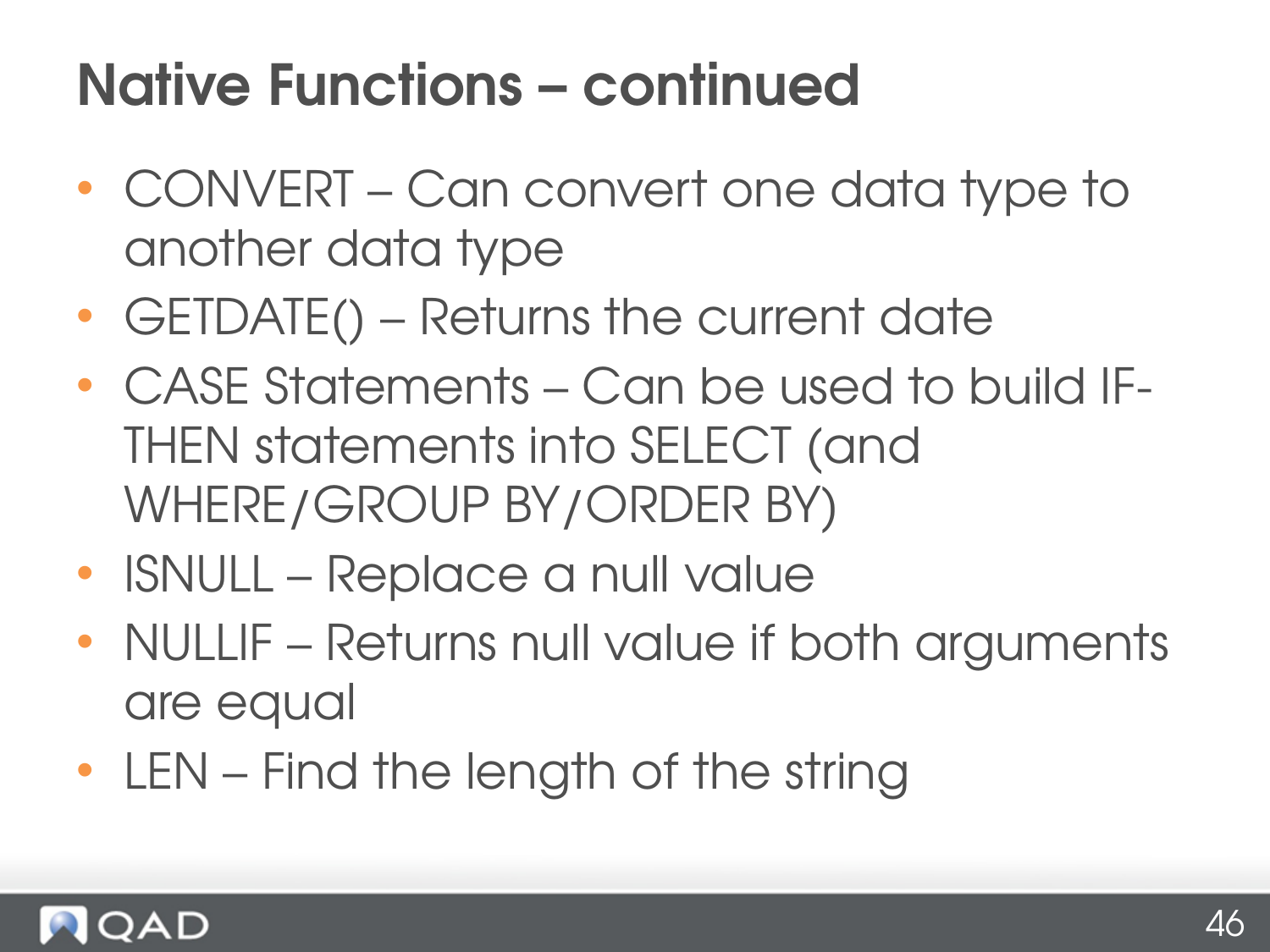

# Native Functions – continued
CONVERT – Can convert one data type to another data type
GETDATE() – Returns the current date
CASE Statements – Can be used to build IF-THEN statements into SELECT (and WHERE/GROUP BY/ORDER BY)
ISNULL – Replace a null value
NULLIF – Returns null value if both arguments are equal
LEN – Find the length of the string

46